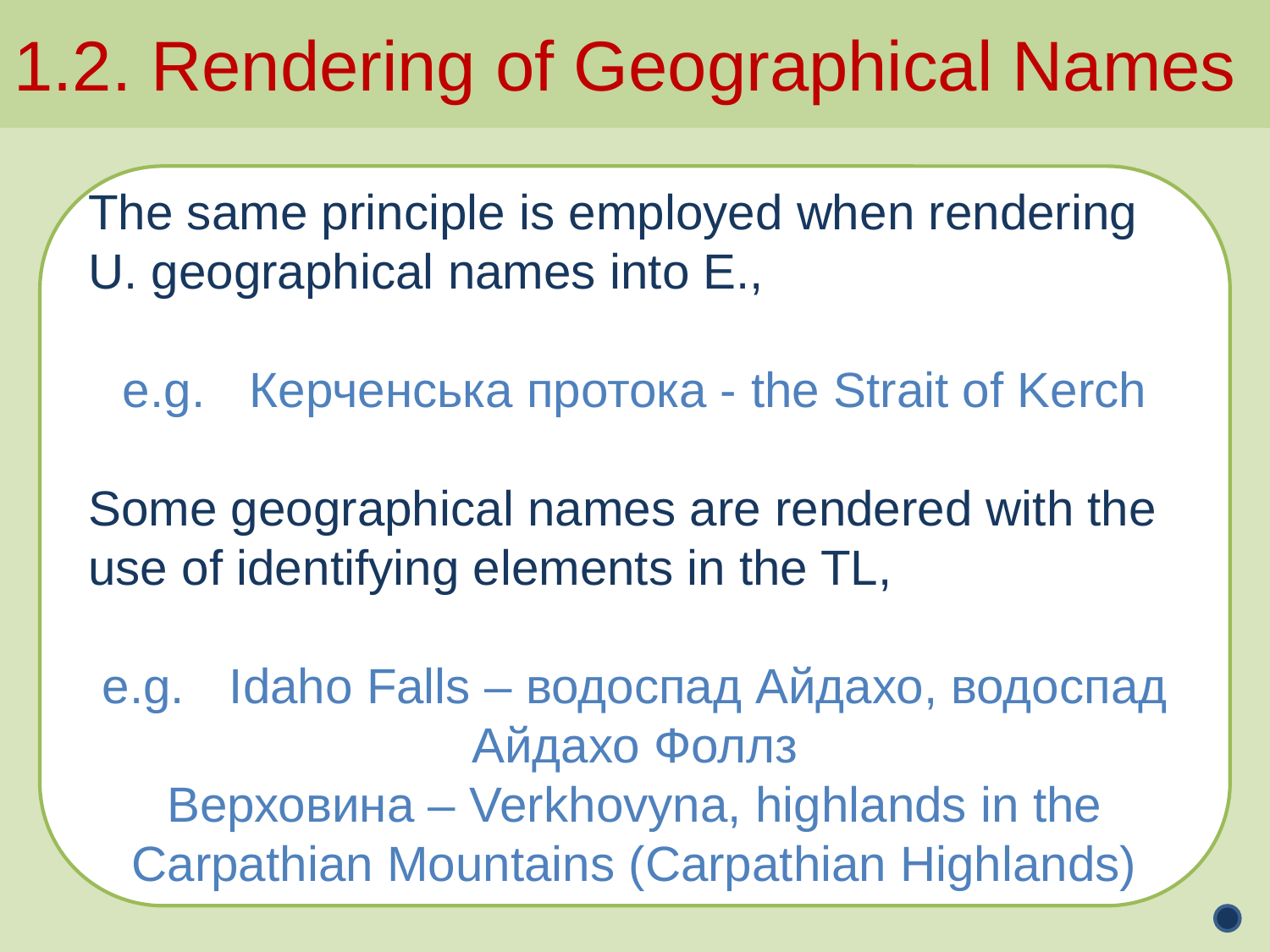

1.2. Rendering of Geographical Names
The same principle is employed when rendering U. geographical names into E.,

e.g. 	Керченська протока - the Strait of Kerch

Some geographical names are rendered with the use of identifying elements in the TL,

e.g. 	Idaho Falls – водоспад Айдахо, водоспад Айдахо Фоллз
Верховина – Verkhovyna, highlands in the Carpathian Mountains (Carpathian Highlands)